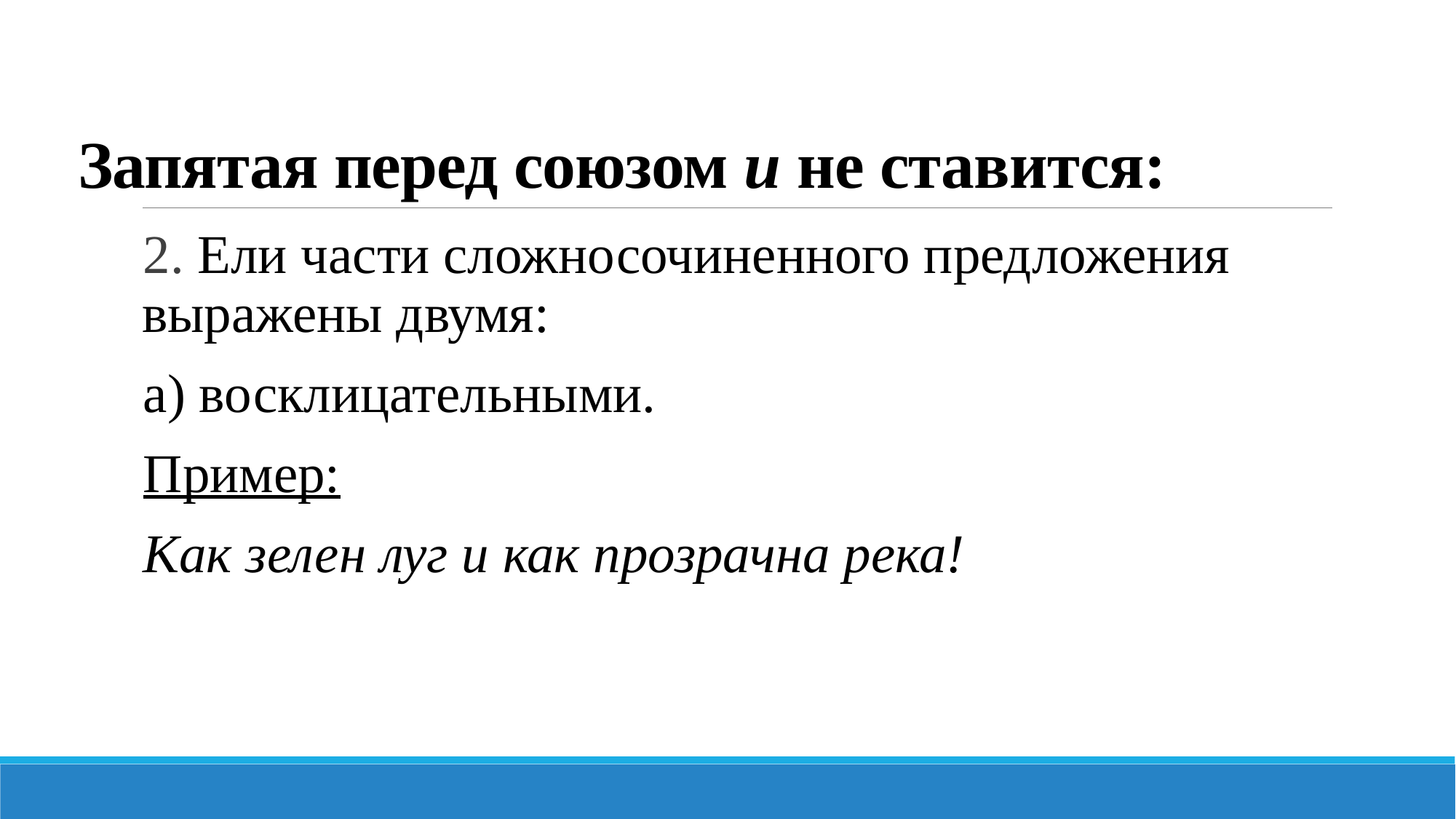

# Запятая перед союзом и не ставится:
2. Ели части сложносочиненного предложения выражены двумя:
а) восклицательными.
Пример:
Как зелен луг и как прозрачна река!